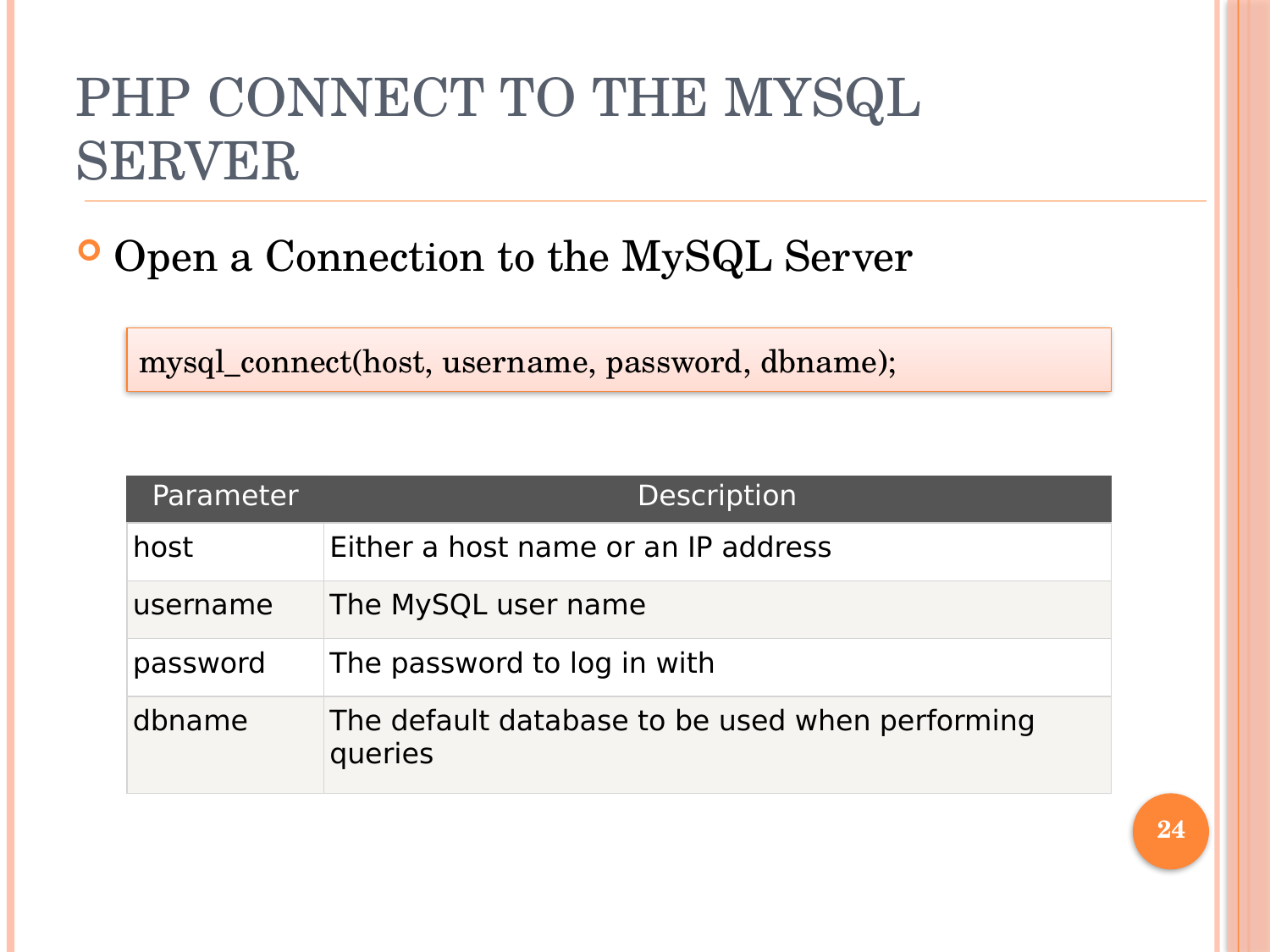

# PHP connect to the MySQL server
Open a Connection to the MySQL Server

mysql_connect(host, username, password, dbname);
| Parameter | Description |
| --- | --- |
| host | Either a host name or an IP address |
| username | The MySQL user name |
| password | The password to log in with |
| dbname | The default database to be used when performing queries |
24